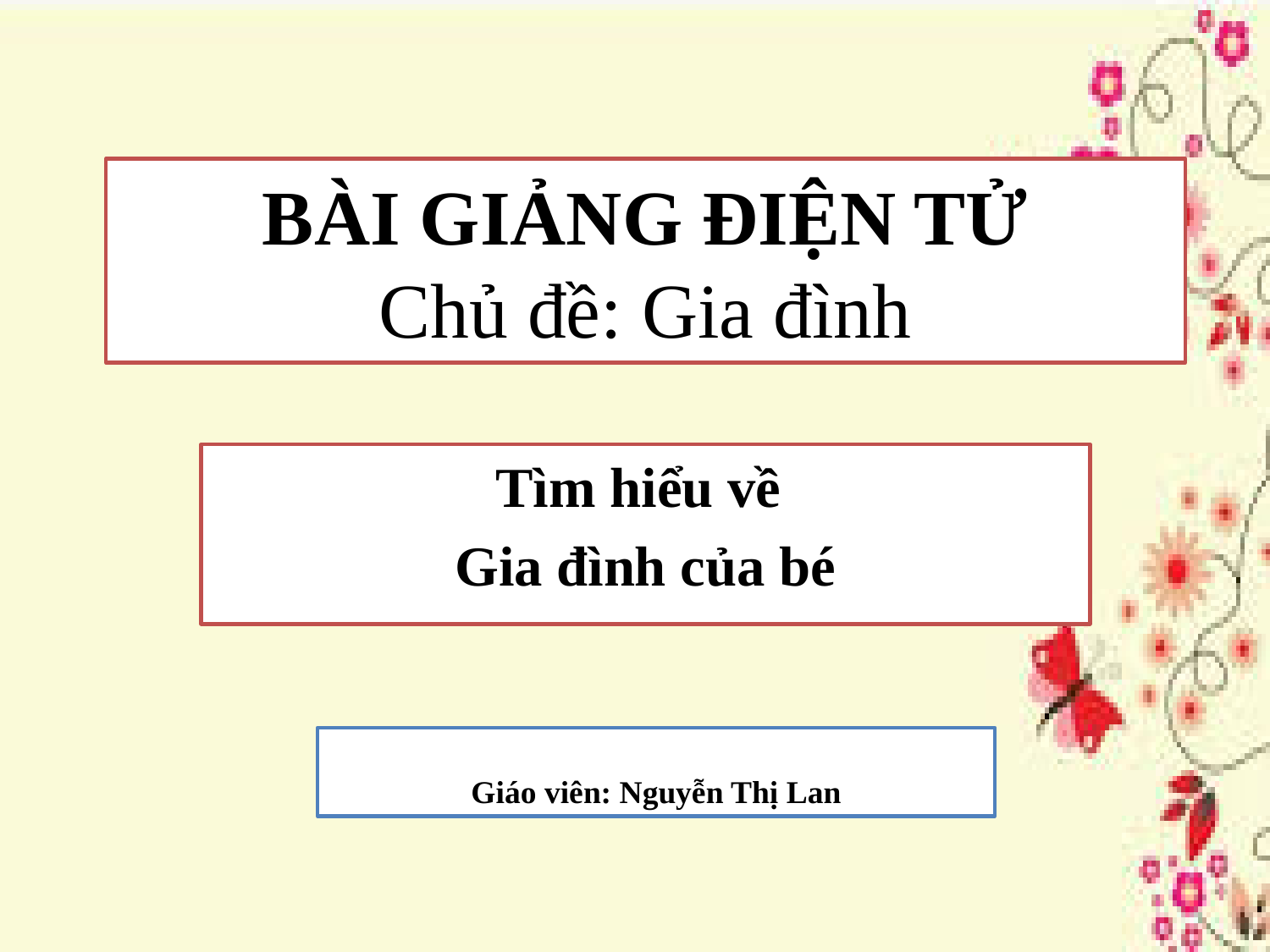

# BÀI GIẢNG ĐIỆN TỬ Chủ đề: Gia đình
Tìm hiểu về
Gia đình của bé

Giáo viên: Nguyễn Thị Lan